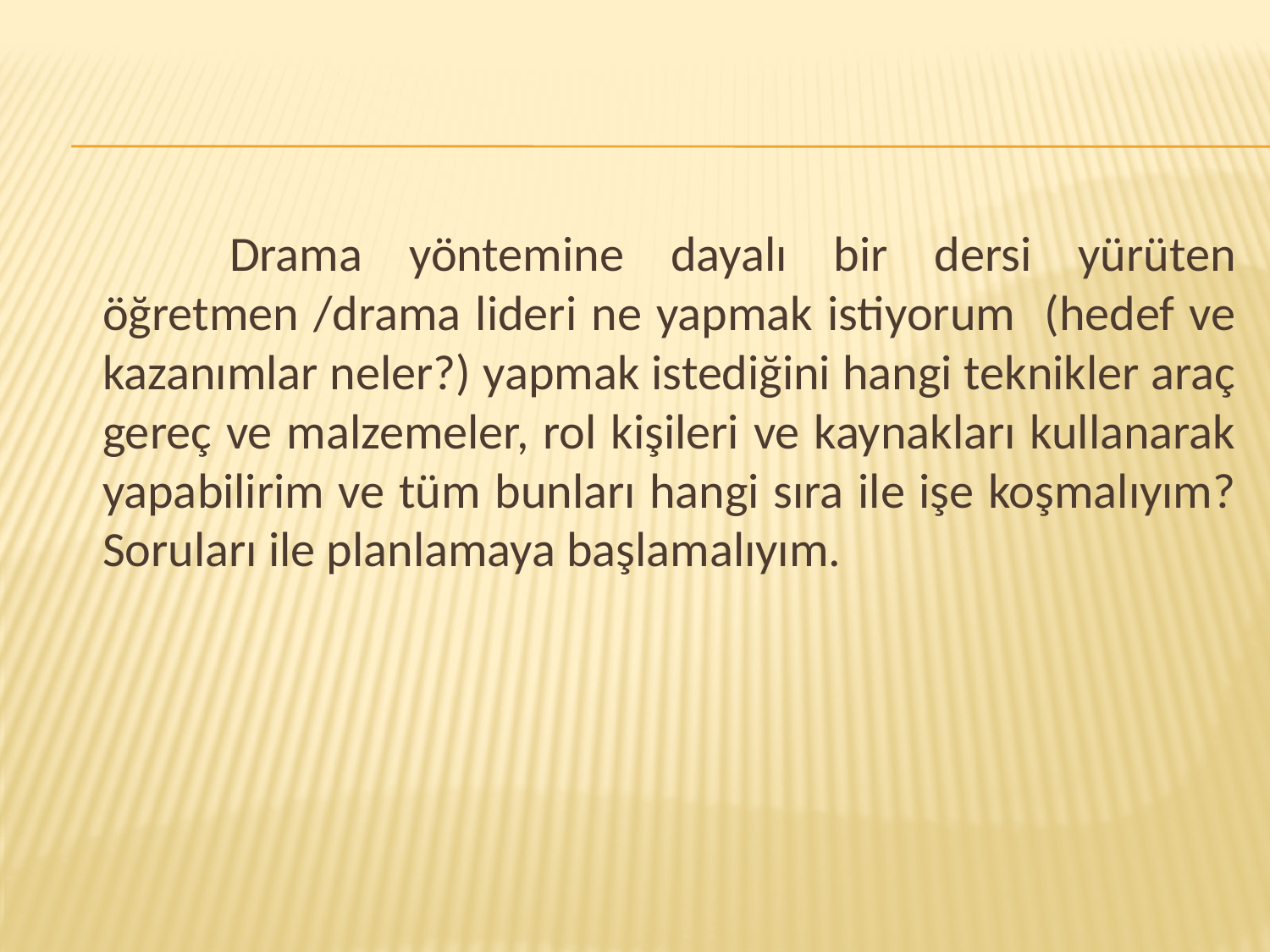

Drama yöntemine dayalı bir dersi yürüten öğretmen /drama lideri ne yapmak istiyorum  (hedef ve kazanımlar neler?) yapmak istediğini hangi teknikler araç gereç ve malzemeler, rol kişileri ve kaynakları kullanarak yapabilirim ve tüm bunları hangi sıra ile işe koşmalıyım? Soruları ile planlamaya başlamalıyım.